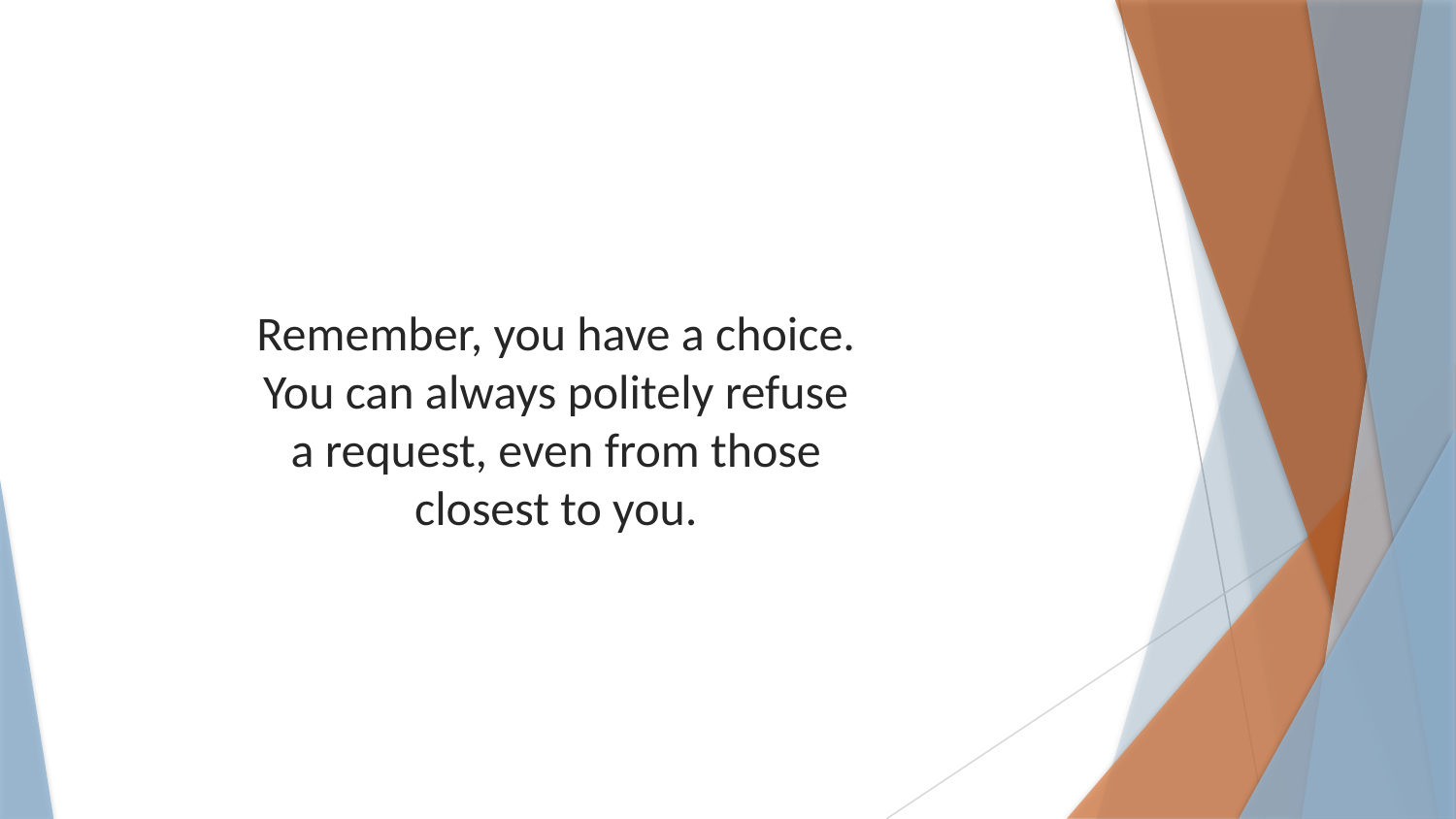

Remember, you have a choice. You can always politely refuse a request, even from those closest to you.